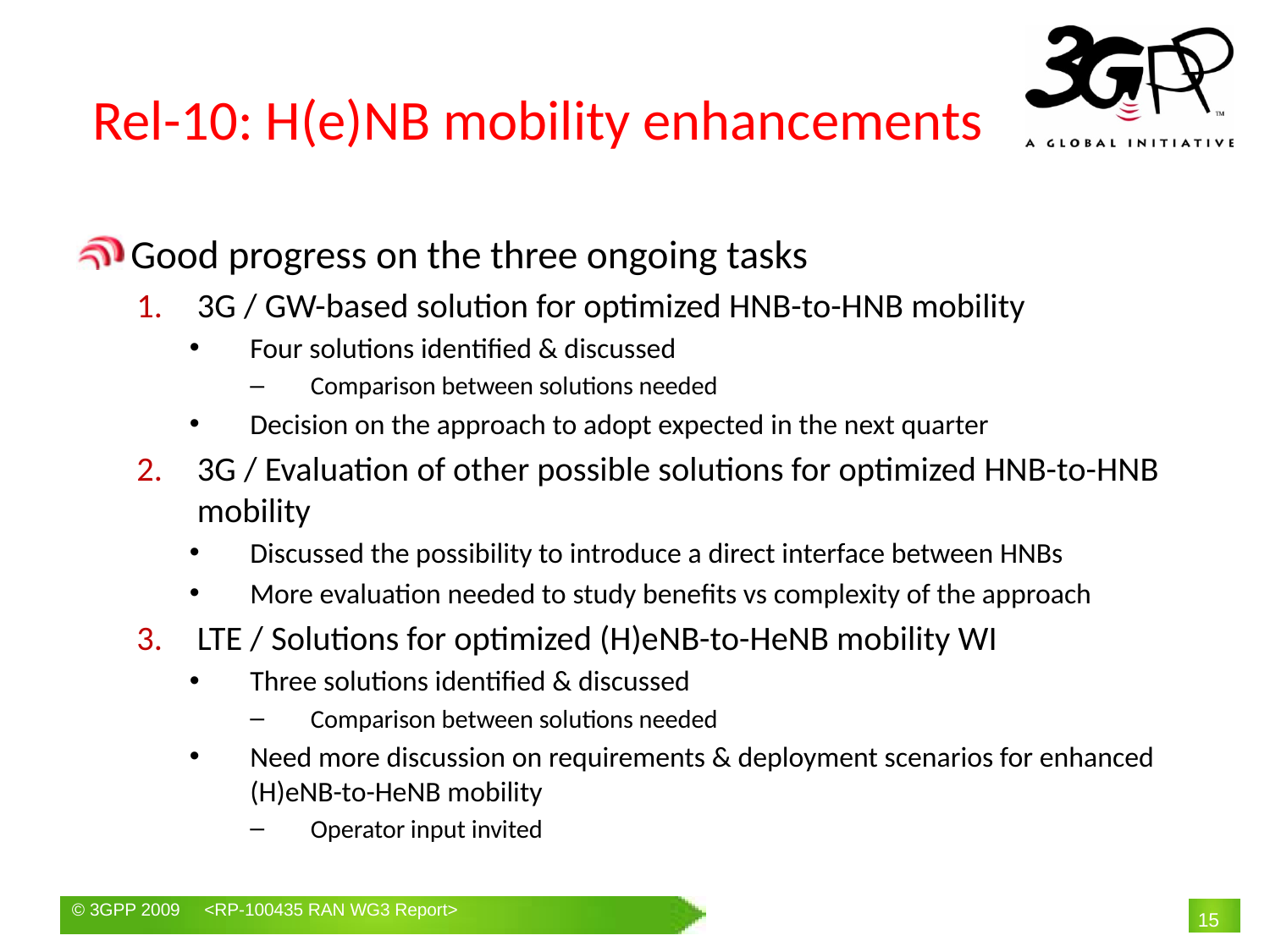

# Rel-10: H(e)NB mobility enhancements
 Good progress on the three ongoing tasks
3G / GW-based solution for optimized HNB-to-HNB mobility
Four solutions identified & discussed
Comparison between solutions needed
Decision on the approach to adopt expected in the next quarter
3G / Evaluation of other possible solutions for optimized HNB-to-HNB mobility
Discussed the possibility to introduce a direct interface between HNBs
More evaluation needed to study benefits vs complexity of the approach
LTE / Solutions for optimized (H)eNB-to-HeNB mobility WI
Three solutions identified & discussed
Comparison between solutions needed
Need more discussion on requirements & deployment scenarios for enhanced (H)eNB-to-HeNB mobility
Operator input invited
15